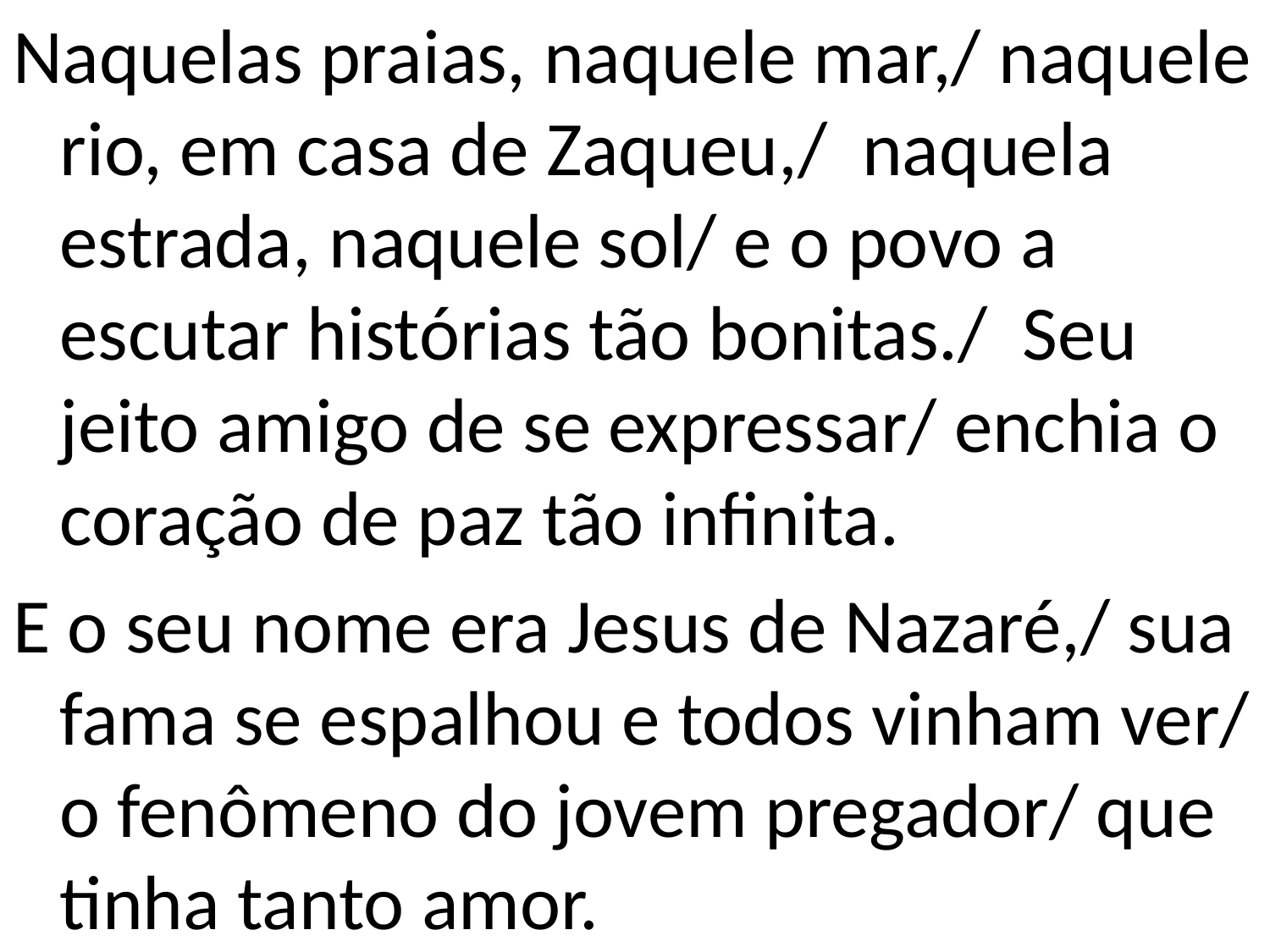

Naquelas praias, naquele mar,/ naquele rio, em casa de Zaqueu,/  naquela estrada, naquele sol/ e o povo a escutar histórias tão bonitas./  Seu jeito amigo de se expressar/ enchia o coração de paz tão infinita.
E o seu nome era Jesus de Nazaré,/ sua fama se espalhou e todos vinham ver/ o fenômeno do jovem pregador/ que tinha tanto amor.

#